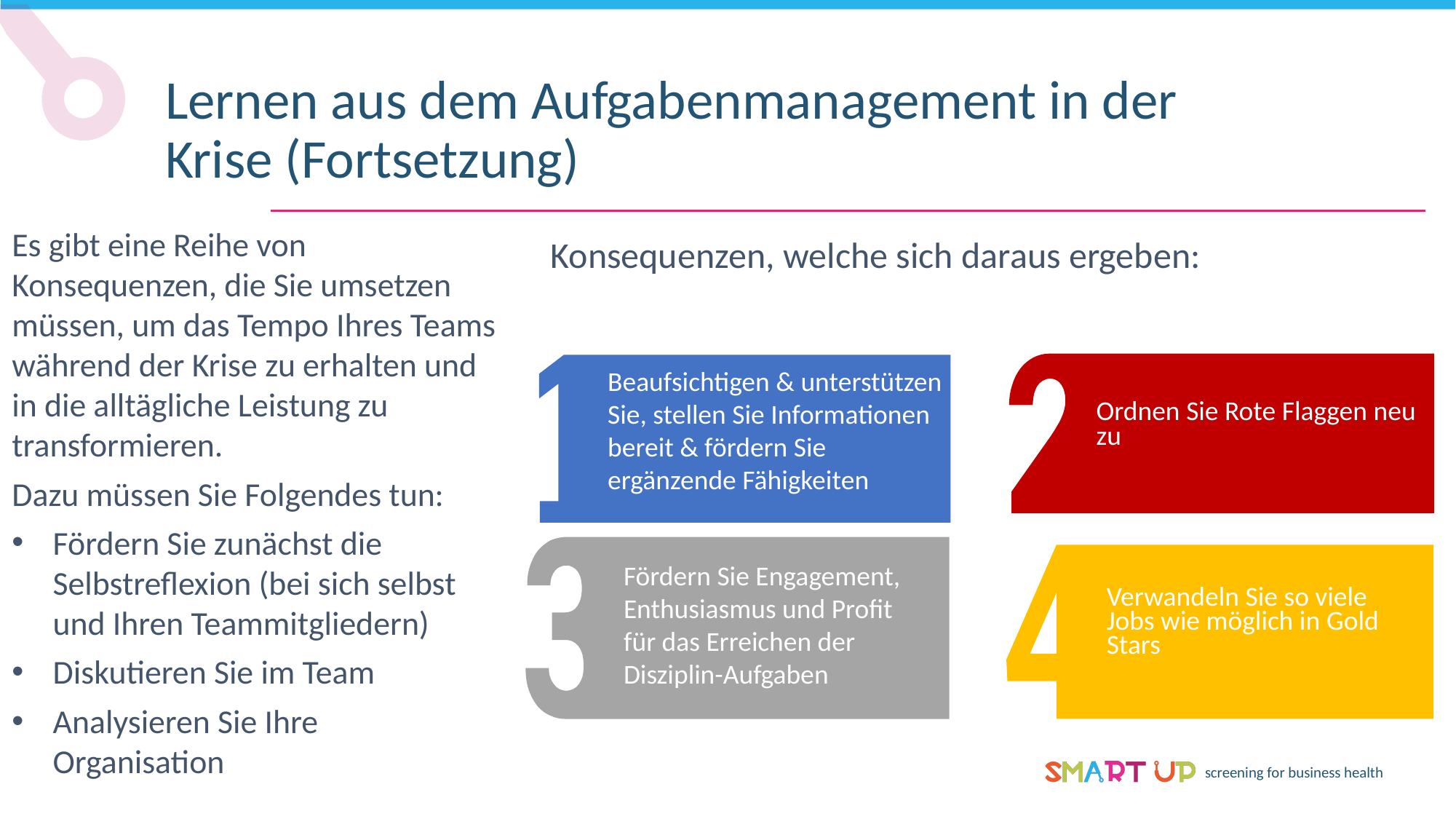

Lernen aus dem Aufgabenmanagement in der Krise (Fortsetzung)
Es gibt eine Reihe von Konsequenzen, die Sie umsetzen müssen, um das Tempo Ihres Teams während der Krise zu erhalten und in die alltägliche Leistung zu transformieren.
Dazu müssen Sie Folgendes tun:
Fördern Sie zunächst die Selbstreflexion (bei sich selbst und Ihren Teammitgliedern)
Diskutieren Sie im Team
Analysieren Sie Ihre Organisation
Konsequenzen, welche sich daraus ergeben:

Beaufsichtigen & unterstützen Sie, stellen Sie Informationen bereit & fördern Sie ergänzende Fähigkeiten
Ordnen Sie Rote Flaggen neu zu

Fördern Sie Engagement, Enthusiasmus und Profit für das Erreichen der Disziplin-Aufgaben
Verwandeln Sie so viele Jobs wie möglich in Gold Stars